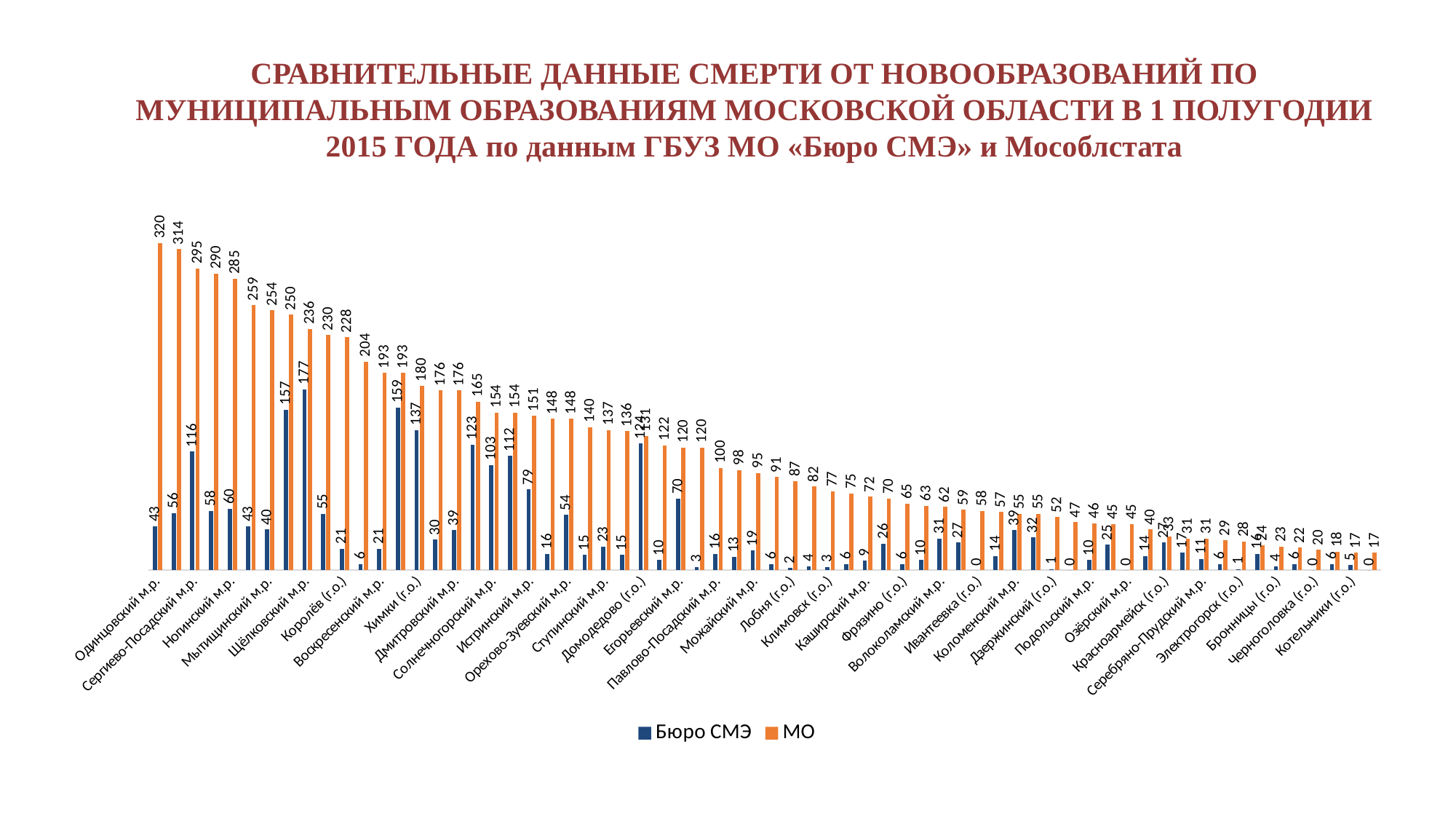

# СРАВНИТЕЛЬНЫЕ ДАННЫЕ СМЕРТИ ОТ НОВООБРАЗОВАНИЙ ПО МУНИЦИПАЛЬНЫМ ОБРАЗОВАНИЯМ МОСКОВСКОЙ ОБЛАСТИ В 1 ПОЛУГОДИИ 2015 ГОДА по данным ГБУЗ МО «Бюро СМЭ» и Мособлстата

### Chart

| Category | Бюро СМЭ | МО |
|---|---|---|
| Одинцовский м.р. | 43.0 | 320.0 |
| Раменский м.р. | 56.0 | 314.0 |
| Сергиево-Посадский м.р. | 116.0 | 295.0 |
| Люберецкий м.р. | 58.0 | 290.0 |
| Ногинский м.р. | 60.0 | 285.0 |
| Подольск (г.о.) | 43.0 | 259.0 |
| Мытищинский м.р. | 40.0 | 254.0 |
| Пушкинский м.р. | 157.0 | 250.0 |
| Щёлковский м.р. | 177.0 | 236.0 |
| Балашиха (г.о.) | 55.0 | 230.0 |
| Королёв (г.о.) | 21.0 | 228.0 |
| Электросталь (г.о.) | 6.0 | 204.0 |
| Воскресенский м.р. | 21.0 | 193.0 |
| Красногорский м.р. | 159.0 | 193.0 |
| Химки (г.о.) | 137.0 | 180.0 |
| Коломна (г.о.) | 30.0 | 176.0 |
| Дмитровский м.р. | 39.0 | 176.0 |
| Клинский м.р. | 123.0 | 165.0 |
| Солнечногорский м.р. | 103.0 | 154.0 |
| Орехово-Зуево (г.о.) | 112.0 | 154.0 |
| Истринский м.р. | 79.0 | 151.0 |
| Серпухов (г.о.) | 16.0 | 148.0 |
| Орехово-Зуевский м.р. | 54.0 | 148.0 |
| Наро-Фоминский м.р. | 15.0 | 140.0 |
| Ступинский м.р. | 23.0 | 137.0 |
| Жуковский (г.о.) | 15.0 | 136.0 |
| Домодедово (г.о.) | 124.0 | 131.0 |
| Чеховский м.р. | 10.0 | 122.0 |
| Егорьевский м.р. | 70.0 | 120.0 |
| Железнодорожный (г.о.) | 3.0 | 120.0 |
| Павлово-Посадский м.р. | 16.0 | 100.0 |
| Ленинский м.р. | 13.0 | 98.0 |
| Можайский м.р. | 19.0 | 95.0 |
| Долгопрудный (г.о.) | 6.0 | 91.0 |
| Лобня (г.о.) | 2.0 | 87.0 |
| Шатурский м.р. | 4.0 | 82.0 |
| Климовск (г.о.) | 3.0 | 77.0 |
| Дубна (г.о.) | 6.0 | 75.0 |
| Каширский м.р. | 9.0 | 72.0 |
| Реутов (г.о.) | 26.0 | 70.0 |
| Фрязино (г.о.) | 6.0 | 65.0 |
| Рузский м.р. | 10.0 | 63.0 |
| Волоколамский м.р. | 31.0 | 62.0 |
| Зарайский м.р. | 27.0 | 59.0 |
| Ивантеевка (г.о.) | 0.0 | 58.0 |
| Талдомский м.р. | 14.0 | 57.0 |
| Коломенский м.р. | 39.0 | 55.0 |
| Луховицкий м.р. | 32.0 | 55.0 |
| Дзержинский (г.о.) | 1.0 | 52.0 |
| Лыткарино (г.о.) | 0.0 | 47.0 |
| Подольский м.р. | 10.0 | 46.0 |
| Протвино (г.о.) | 25.0 | 45.0 |
| Озёрский м.р. | 0.0 | 45.0 |
| Серпуховский м.р. | 14.0 | 40.0 |
| Красноармейск (г.о.) | 27.0 | 33.0 |
| Пущино (г.о.) | 17.0 | 31.0 |
| Серебряно-Прудский м.р. | 11.0 | 31.0 |
| Шаховской м.р. | 6.0 | 29.0 |
| Электрогорск (г.о.) | 1.0 | 28.0 |
| Лосино-Петровский (г.о.) | 16.0 | 24.0 |
| Бронницы (г.о.) | 4.0 | 23.0 |
| Звенигород (г.о.) | 6.0 | 22.0 |
| Черноголовка (г.о.) | 0.0 | 20.0 |
| Лотошинский м.р. | 6.0 | 18.0 |
| Котельники (г.о.) | 5.0 | 17.0 |
| Рошаль (г.о.) | 0.0 | 17.0 |